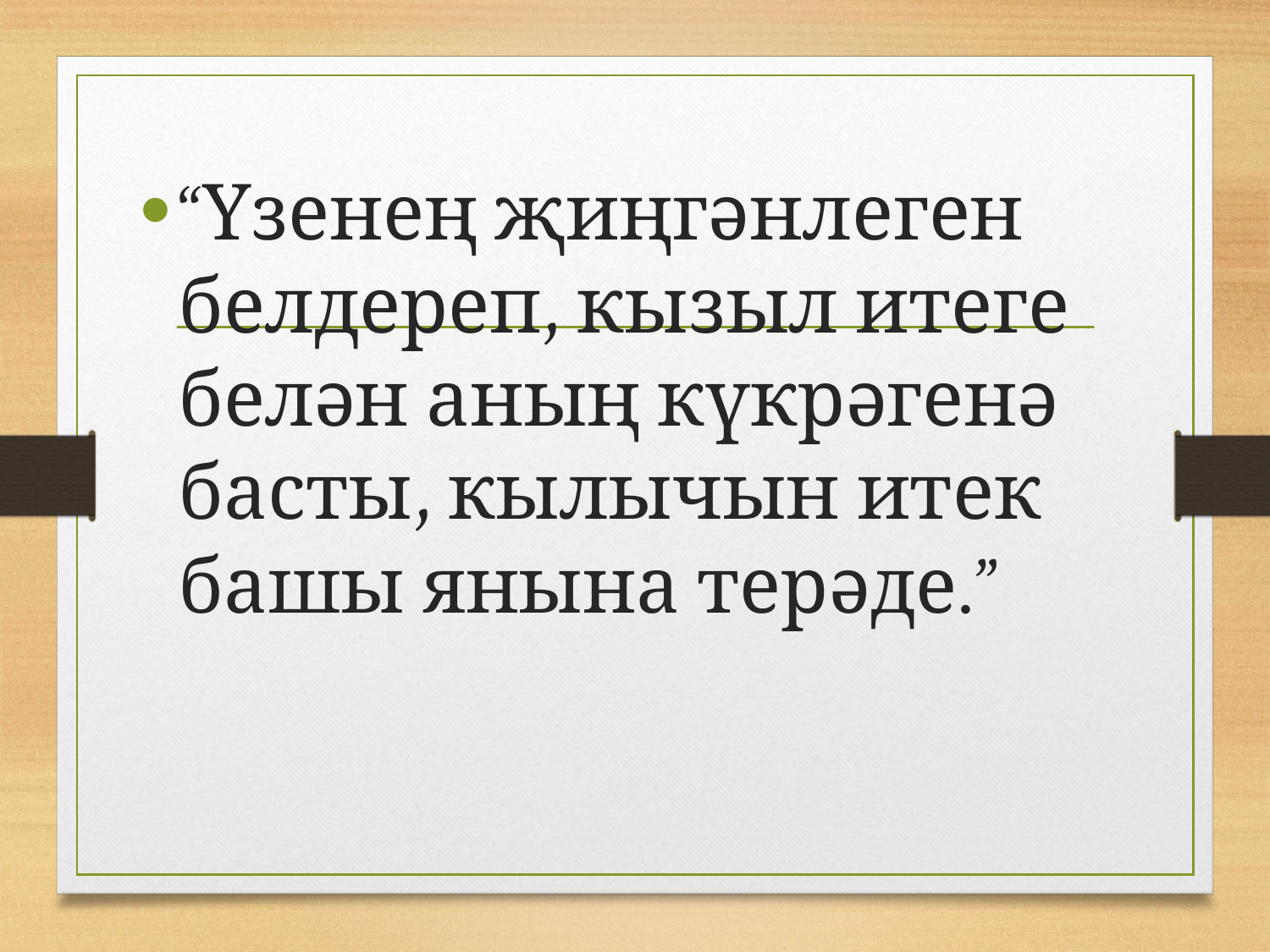

#
“Үзенең җиңгәнлеген белдереп, кызыл итеге белән аның күкрәгенә басты, кылычын итек башы янына терәде.”